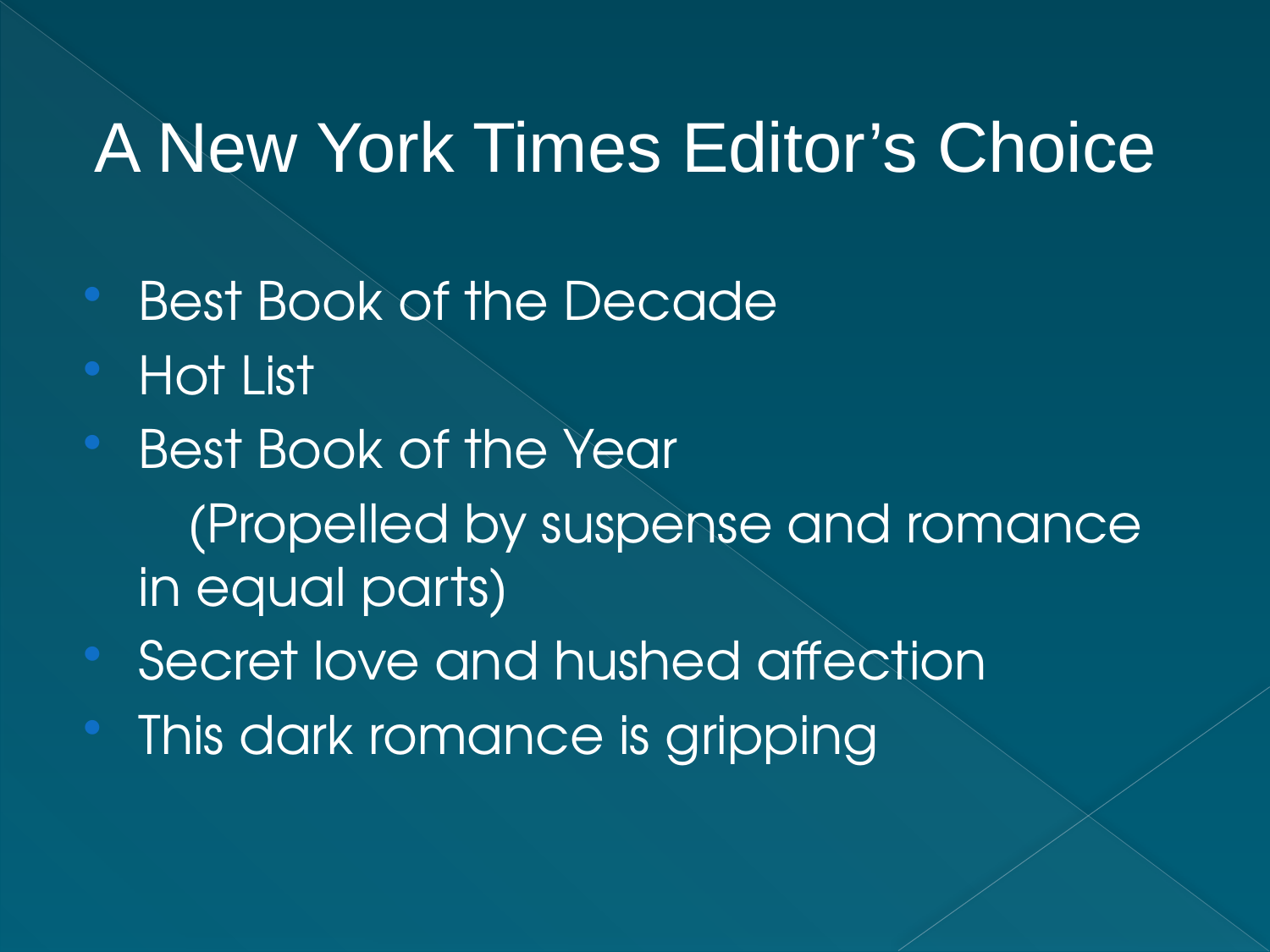

Best Book of the Decade
Hot List
Best Book of the Year
       (Propelled by suspense and romance in equal parts)
Secret love and hushed affection
This dark romance is gripping
  A New York Times Editor’s Choice